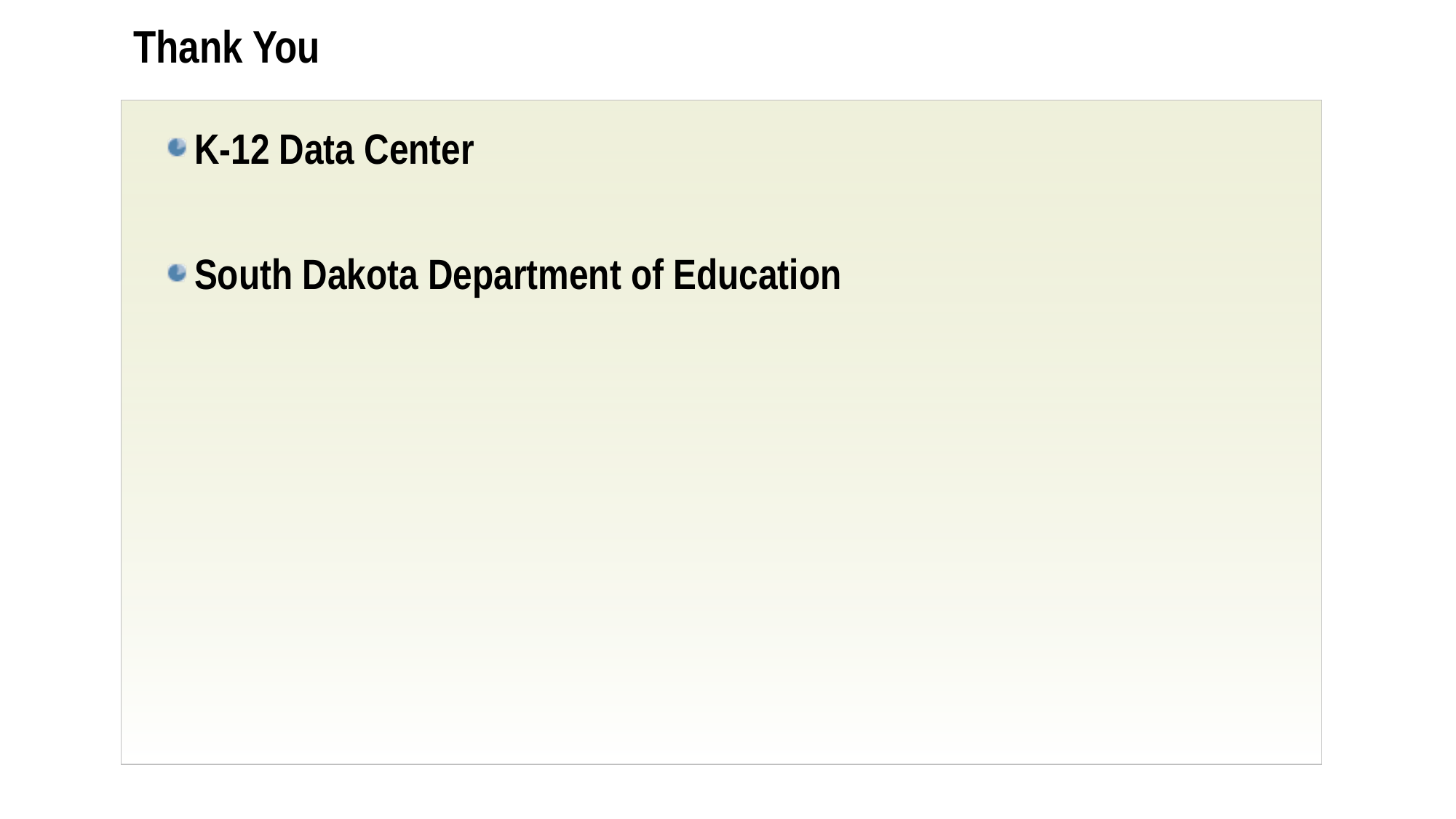

# Thank You
K-12 Data Center

South Dakota Department of Education